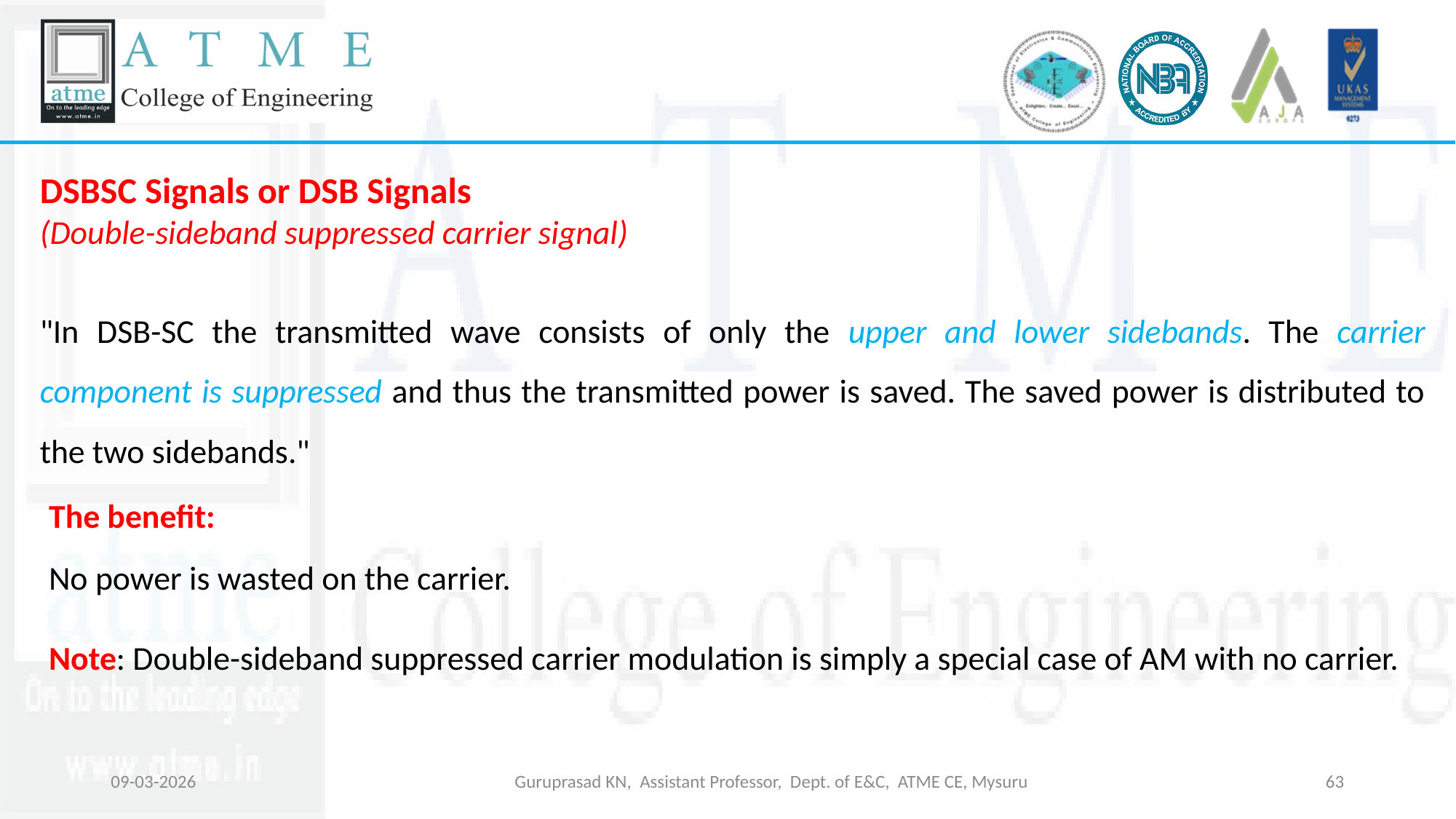

DSBSC Signals or DSB Signals
(Double-sideband suppressed carrier signal)
"In DSB-SC the transmitted wave consists of only the upper and lower sidebands. The carrier component is suppressed and thus the transmitted power is saved. The saved power is distributed to the two sidebands."
The benefit:

No power is wasted on the carrier.

Note: Double-sideband suppressed carrier modulation is simply a special case of AM with no carrier.
09-03-2026
Guruprasad KN,  Assistant Professor,  Dept. of E&C,  ATME CE, Mysuru
63